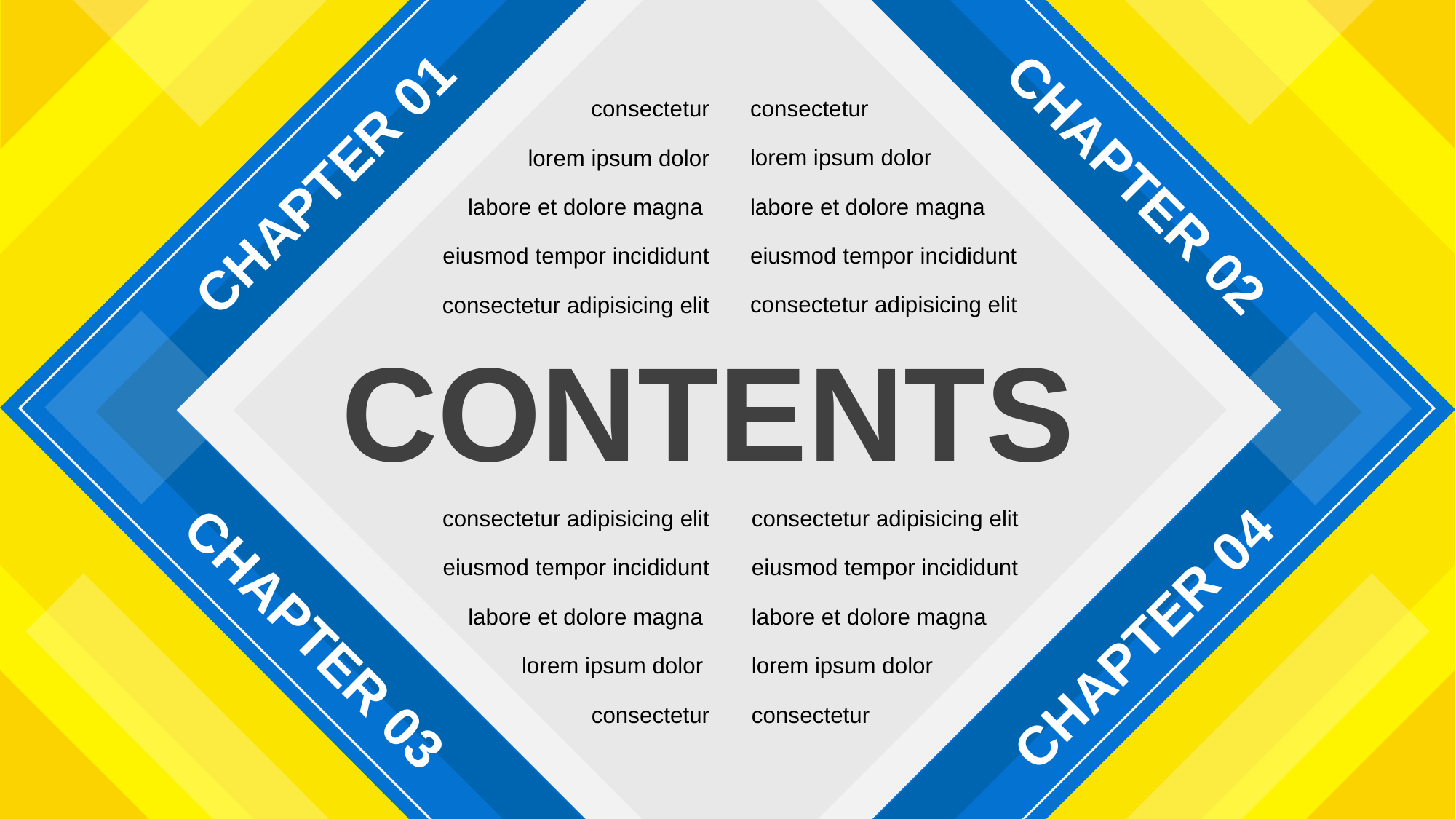

consectetur
lorem ipsum dolor
labore et dolore magna
eiusmod tempor incididunt
consectetur adipisicing elit

consectetur
lorem ipsum dolor
 labore et dolore magna
eiusmod tempor incididunt
consectetur adipisicing elit

CHAPTER 01
CHAPTER 02

CONTENTS

consectetur adipisicing elit
eiusmod tempor incididunt
 labore et dolore magna
lorem ipsum dolor
consectetur
consectetur adipisicing elit
eiusmod tempor incididunt
labore et dolore magna
lorem ipsum dolor
consectetur

CHAPTER 04
CHAPTER 03